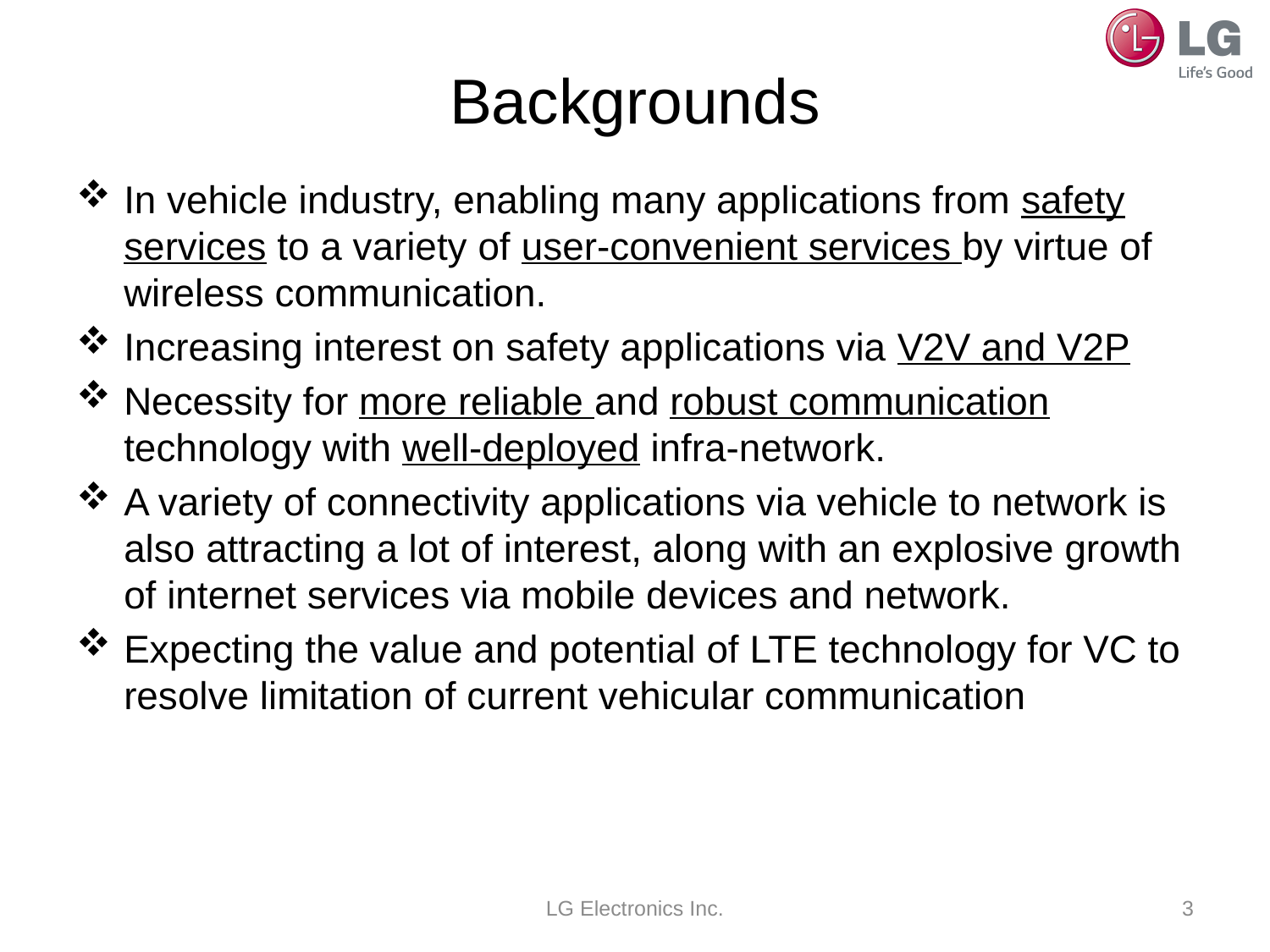

# Backgrounds
In vehicle industry, enabling many applications from safety services to a variety of user-convenient services by virtue of wireless communication.
Increasing interest on safety applications via V2V and V2P
Necessity for more reliable and robust communication technology with well-deployed infra-network.
A variety of connectivity applications via vehicle to network is also attracting a lot of interest, along with an explosive growth of internet services via mobile devices and network.
Expecting the value and potential of LTE technology for VC to resolve limitation of current vehicular communication
LG Electronics Inc.
3